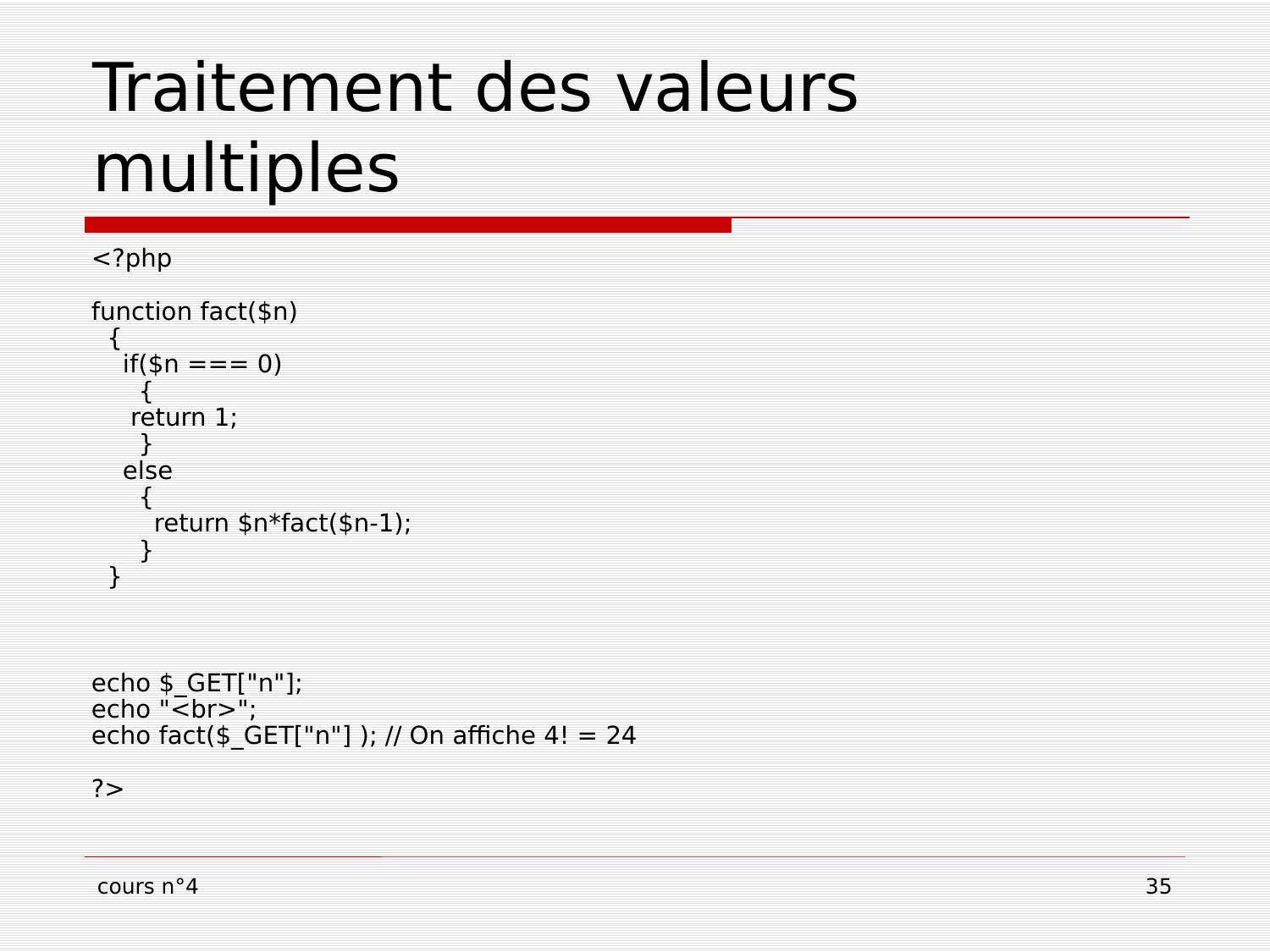

# Traitement des valeurs multiples
<?php

function fact($n)
  {
    if($n === 0)
      {
     return 1;
      }
    else
      {
        return $n*fact($n-1);
      }
  }

echo $_GET["n"];
echo "<br>";
echo fact($_GET["n"] ); // On affiche 4! = 24

?>
cours n°4
35